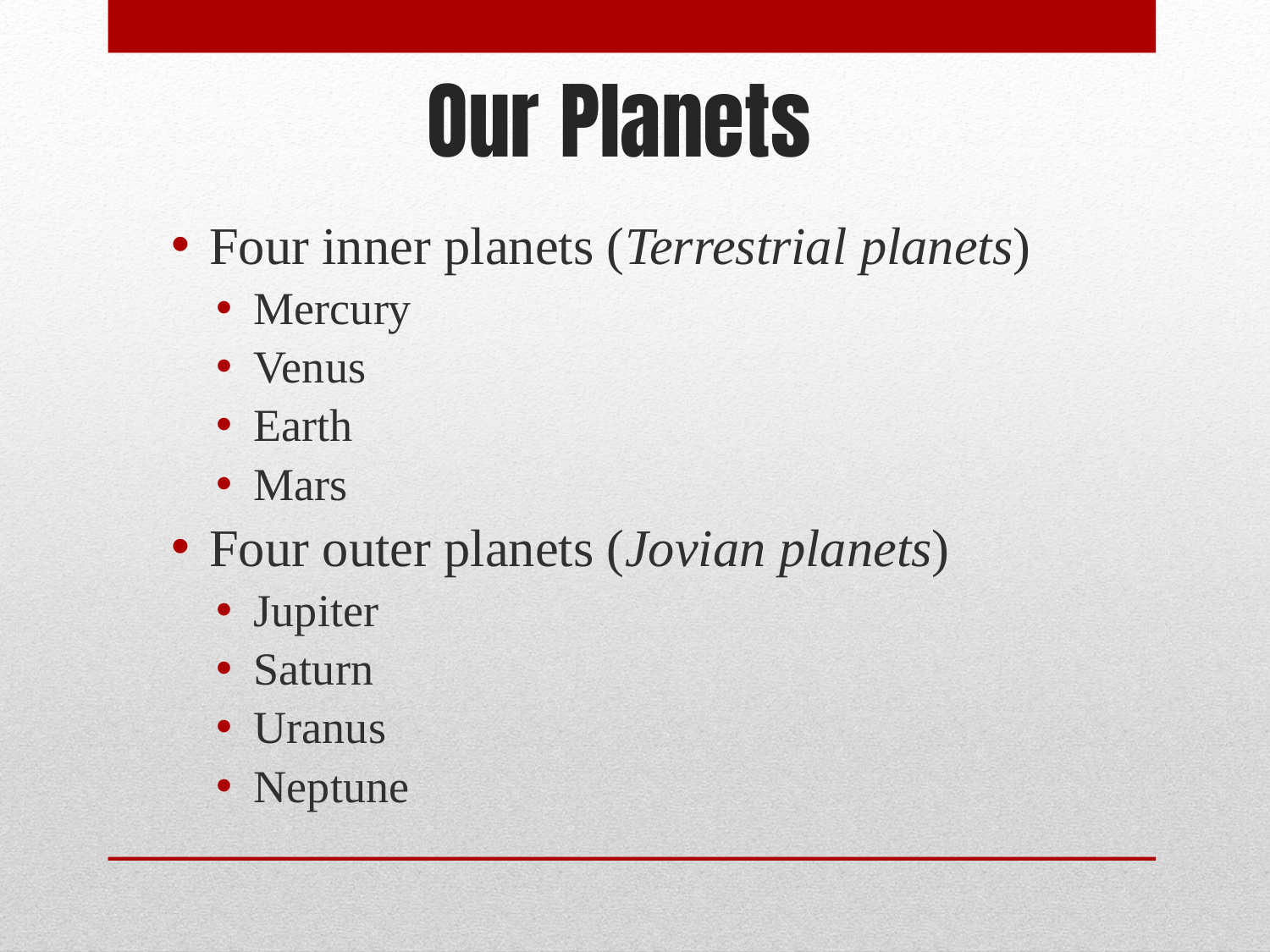

Our Planets
Four inner planets (Terrestrial planets)
Mercury
Venus
Earth
Mars
Four outer planets (Jovian planets)
Jupiter
Saturn
Uranus
Neptune